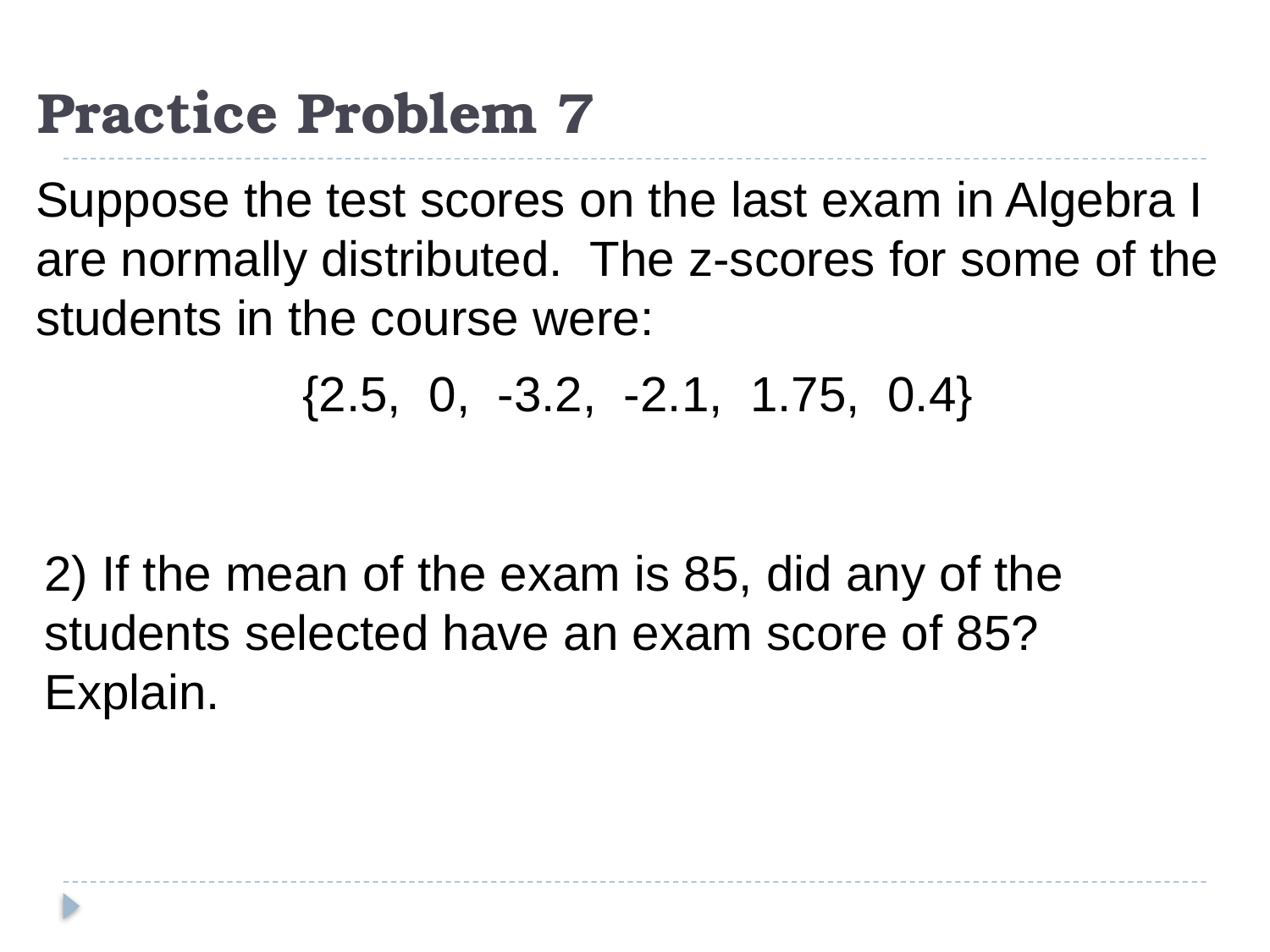

# Practice Problem 7
Suppose the test scores on the last exam in Algebra I are normally distributed.  The z-scores for some of the students in the course were:
{2.5,  0,  -3.2,  -2.1,  1.75,  0.4}
2) If the mean of the exam is 85, did any of the students selected have an exam score of 85?  Explain.